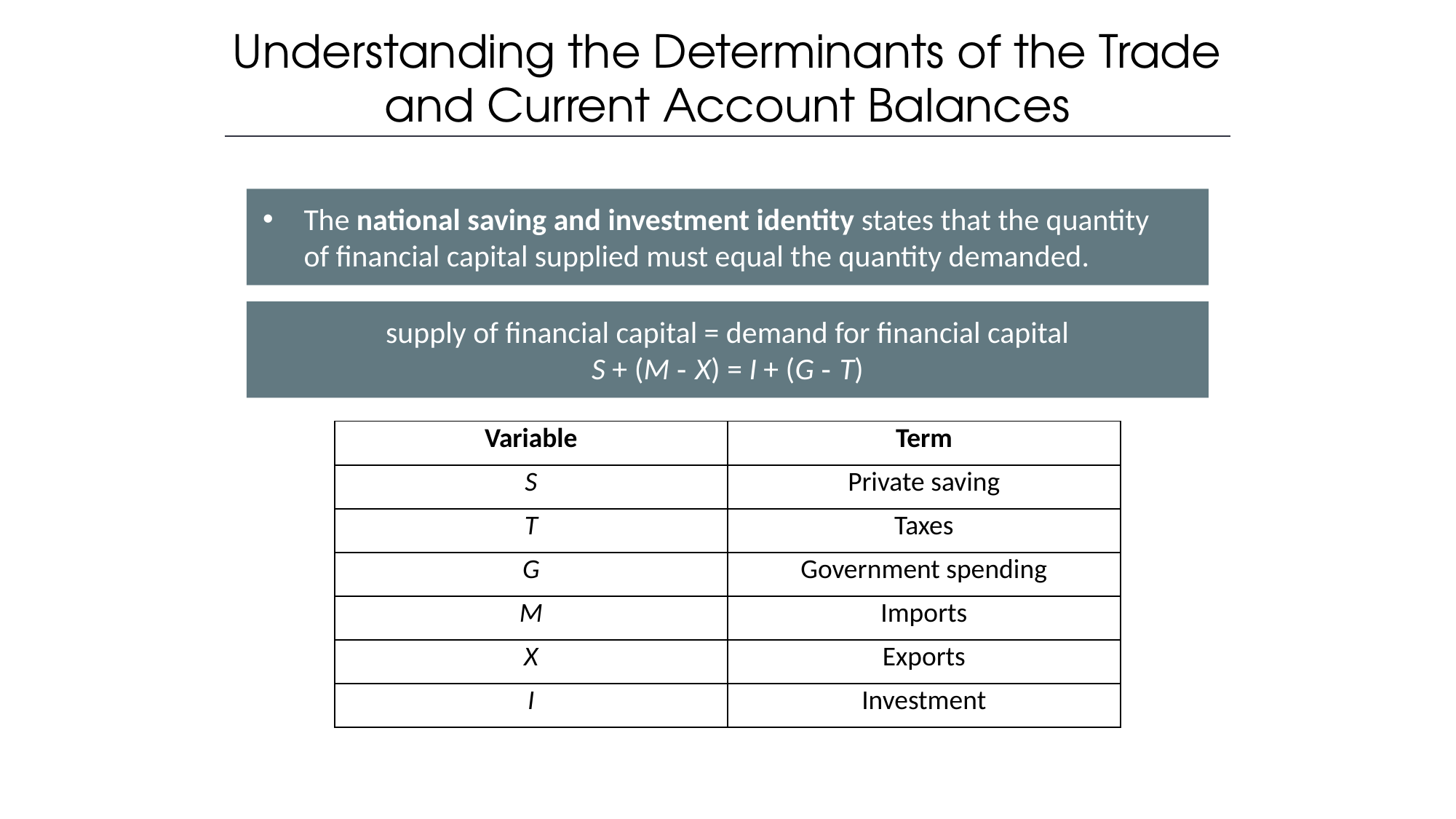

Understanding the Determinants of the Trade and Current Account Balances

The national saving and investment identity states that the quantity of financial capital supplied must equal the quantity demanded.

supply of financial capital = demand for financial capital
S + (M - X) = I + (G - T)
| Variable | Term |
| --- | --- |
| S | Private saving |
| T | Taxes |
| G | Government spending |
| M | Imports |
| X | Exports |
| I | Investment |